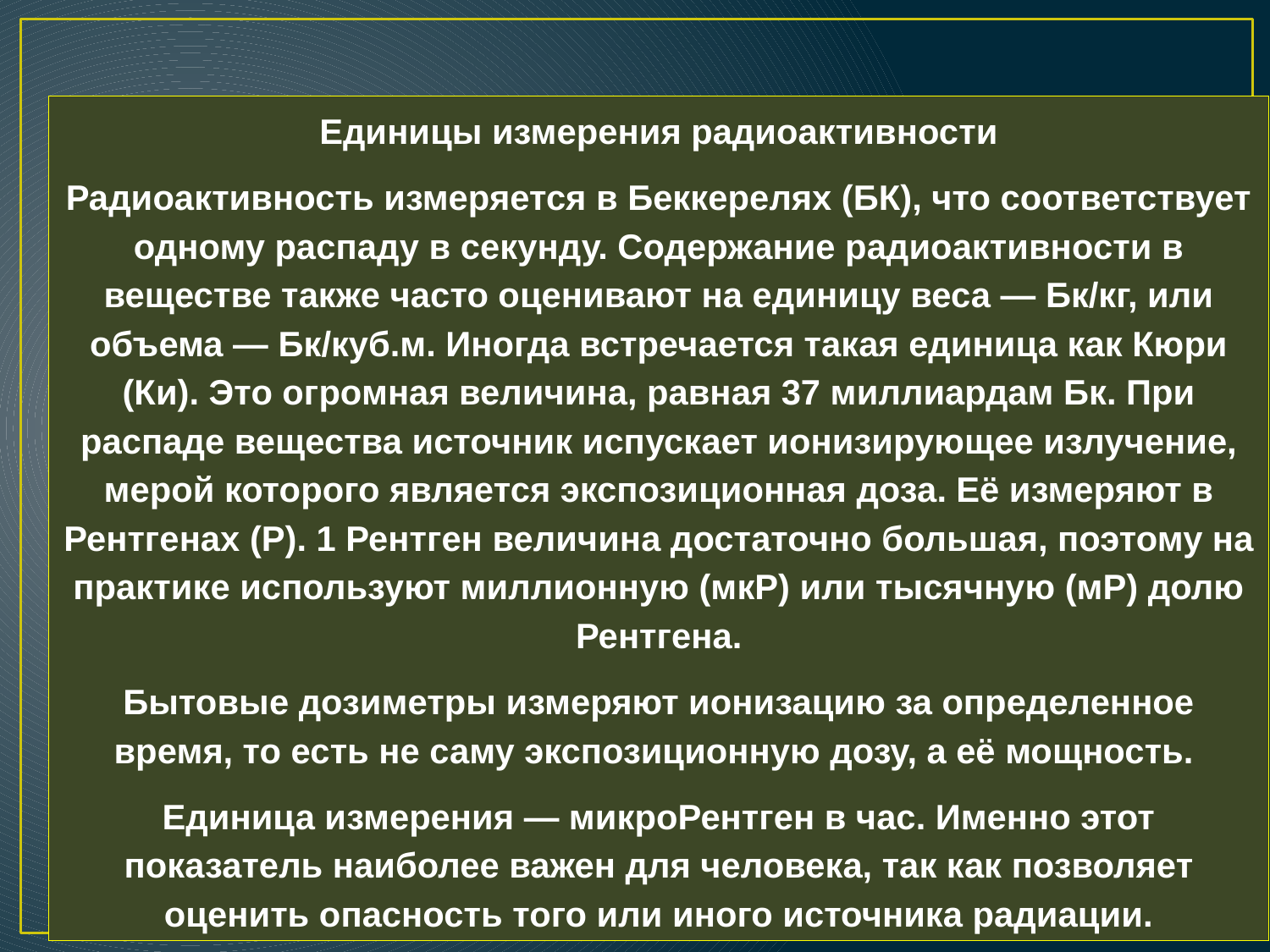

Единицы измерения радиоактивности
Радиоактивность измеряется в Беккерелях (БК), что соответствует одному распаду в секунду. Содержание радиоактивности в веществе также часто оценивают на единицу веса — Бк/кг, или объема — Бк/куб.м. Иногда встречается такая единица как Кюри (Ки). Это огромная величина, равная 37 миллиардам Бк. При распаде вещества источник испускает ионизирующее излучение, мерой которого является экспозиционная доза. Её измеряют в Рентгенах (Р). 1 Рентген величина достаточно большая, поэтому на практике используют миллионную (мкР) или тысячную (мР) долю Рентгена.
Бытовые дозиметры измеряют ионизацию за определенное время, то есть не саму экспозиционную дозу, а её мощность.
Единица измерения — микроРентген в час. Именно этот показатель наиболее важен для человека, так как позволяет оценить опасность того или иного источника радиации.